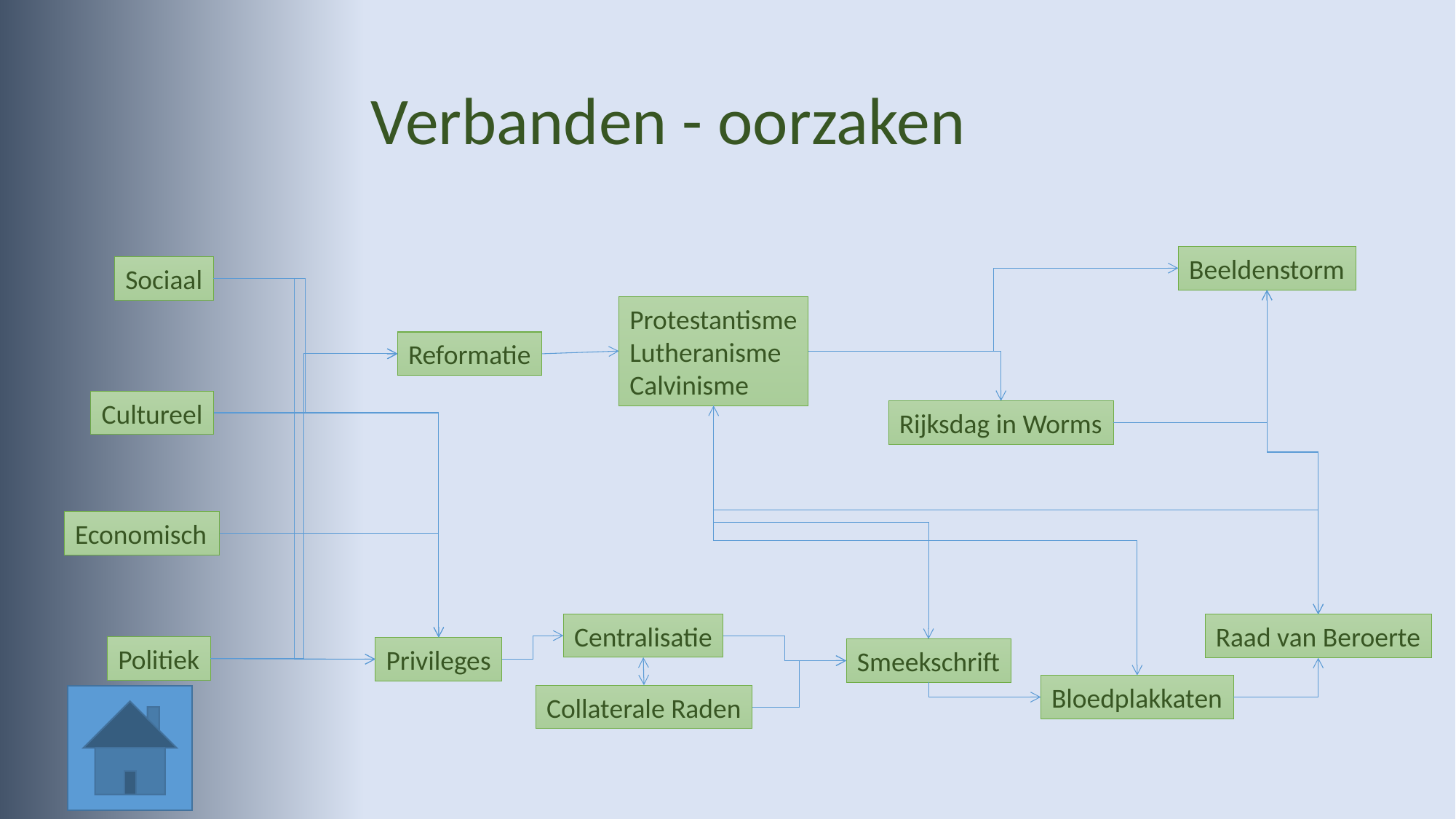

# Verbanden - oorzaken
Beeldenstorm
Sociaal
Protestantisme
Lutheranisme
Calvinisme
Reformatie
Cultureel
Rijksdag in Worms
Economisch
Centralisatie
Raad van Beroerte
Politiek
Privileges
Smeekschrift
Bloedplakkaten
Collaterale Raden